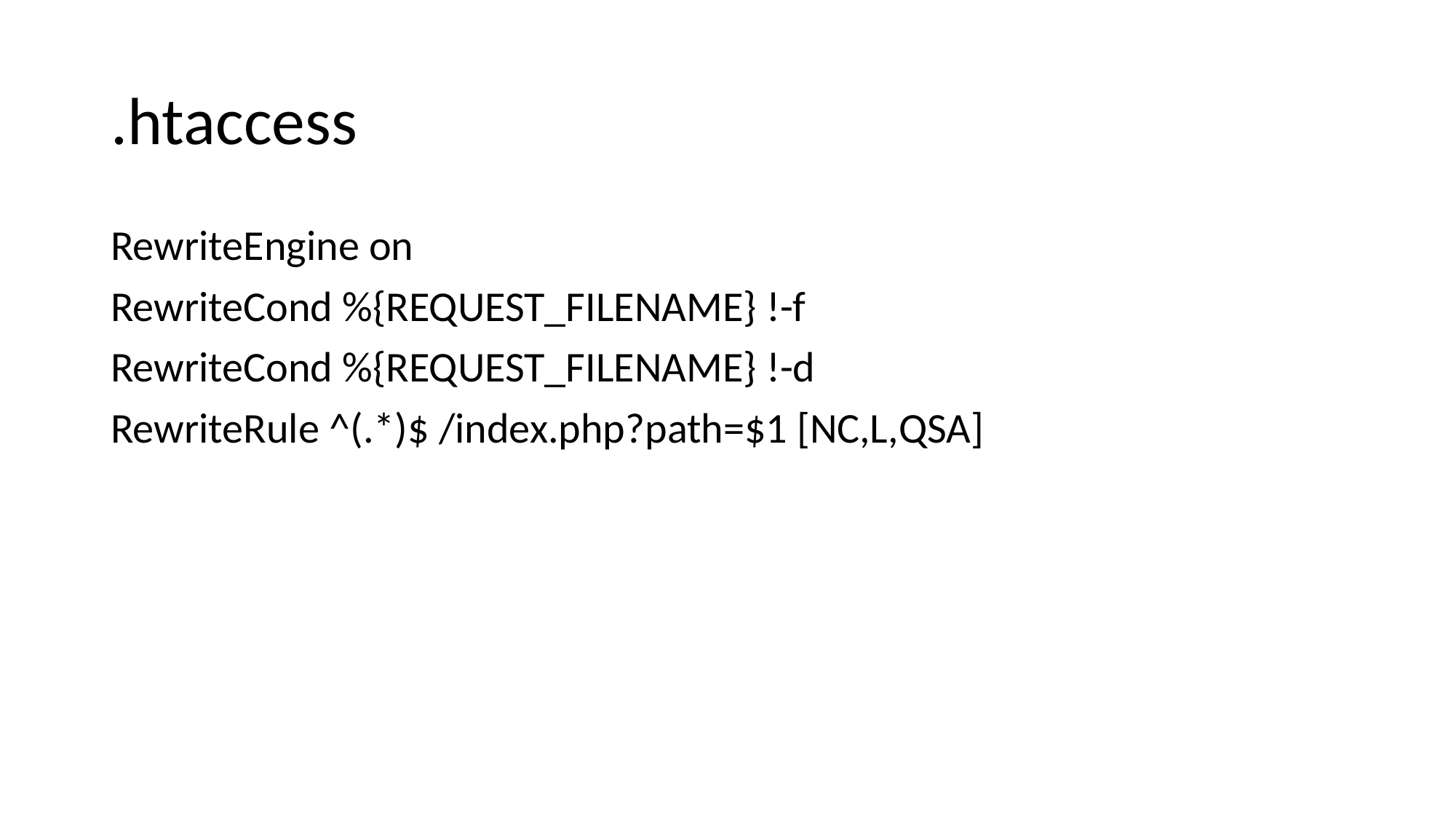

# .htaccess
RewriteEngine on
RewriteCond %{REQUEST_FILENAME} !-f
RewriteCond %{REQUEST_FILENAME} !-d
RewriteRule ^(.*)$ /index.php?path=$1 [NC,L,QSA]